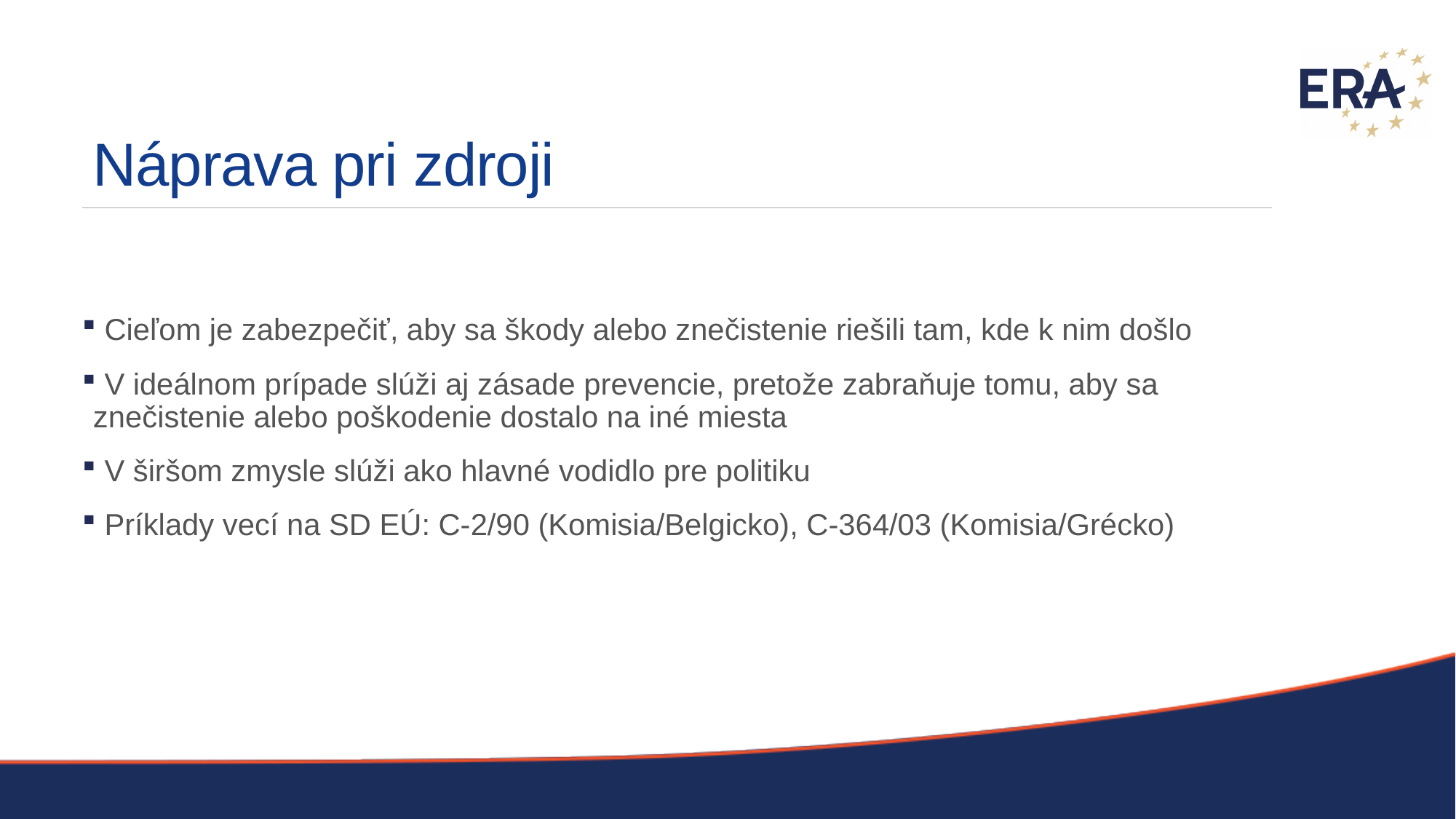

# Náprava pri zdroji
 Cieľom je zabezpečiť, aby sa škody alebo znečistenie riešili tam, kde k nim došlo
 V ideálnom prípade slúži aj zásade prevencie, pretože zabraňuje tomu, aby sa znečistenie alebo poškodenie dostalo na iné miesta
 V širšom zmysle slúži ako hlavné vodidlo pre politiku
 Príklady vecí na SD EÚ: C-2/90 (Komisia/Belgicko), C-364/03 (Komisia/Grécko)